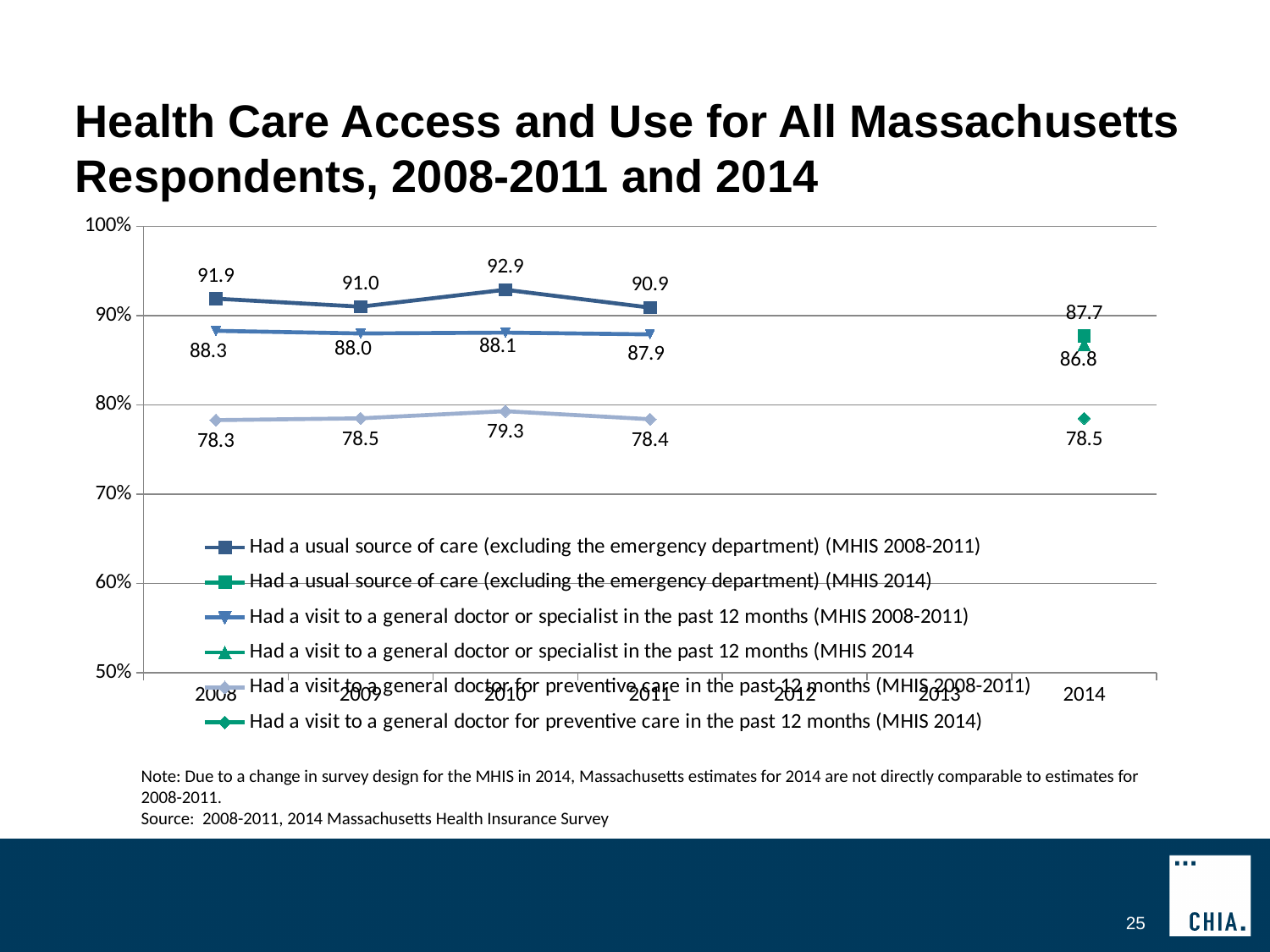

# Health Care Access and Use for All Massachusetts Respondents, 2008-2011 and 2014

### Chart

| Category | Had a usual source of care (excluding the emergency department) (MHIS 2008-2011) | Had a usual source of care (excluding the emergency department) (MHIS 2014) | Had a visit to a general doctor or specialist in the past 12 months (MHIS 2008-2011) | Had a visit to a general doctor or specialist in the past 12 months (MHIS 2014 | Had a visit to a general doctor for preventive care in the past 12 months (MHIS 2008-2011) | Had a visit to a general doctor for preventive care in the past 12 months (MHIS 2014) |
|---|---|---|---|---|---|---|
| 2008 | 91.9 | None | 88.3 | None | 78.3 | None |
| 2009 | 91.0 | None | 88.0 | None | 78.5 | None |
| 2010 | 92.9 | None | 88.1 | None | 79.3 | None |
| 2011 | 90.9 | None | 87.9 | None | 78.4 | None |
| 2012 | None | None | None | None | None | None |
| 2013 | None | None | None | None | None | None |
| 2014 | None | 87.7 | None | 86.8 | None | 78.5 |
Note: Due to a change in survey design for the MHIS in 2014, Massachusetts estimates for 2014 are not directly comparable to estimates for 2008-2011.
Source:  2008-2011, 2014 Massachusetts Health Insurance Survey
25